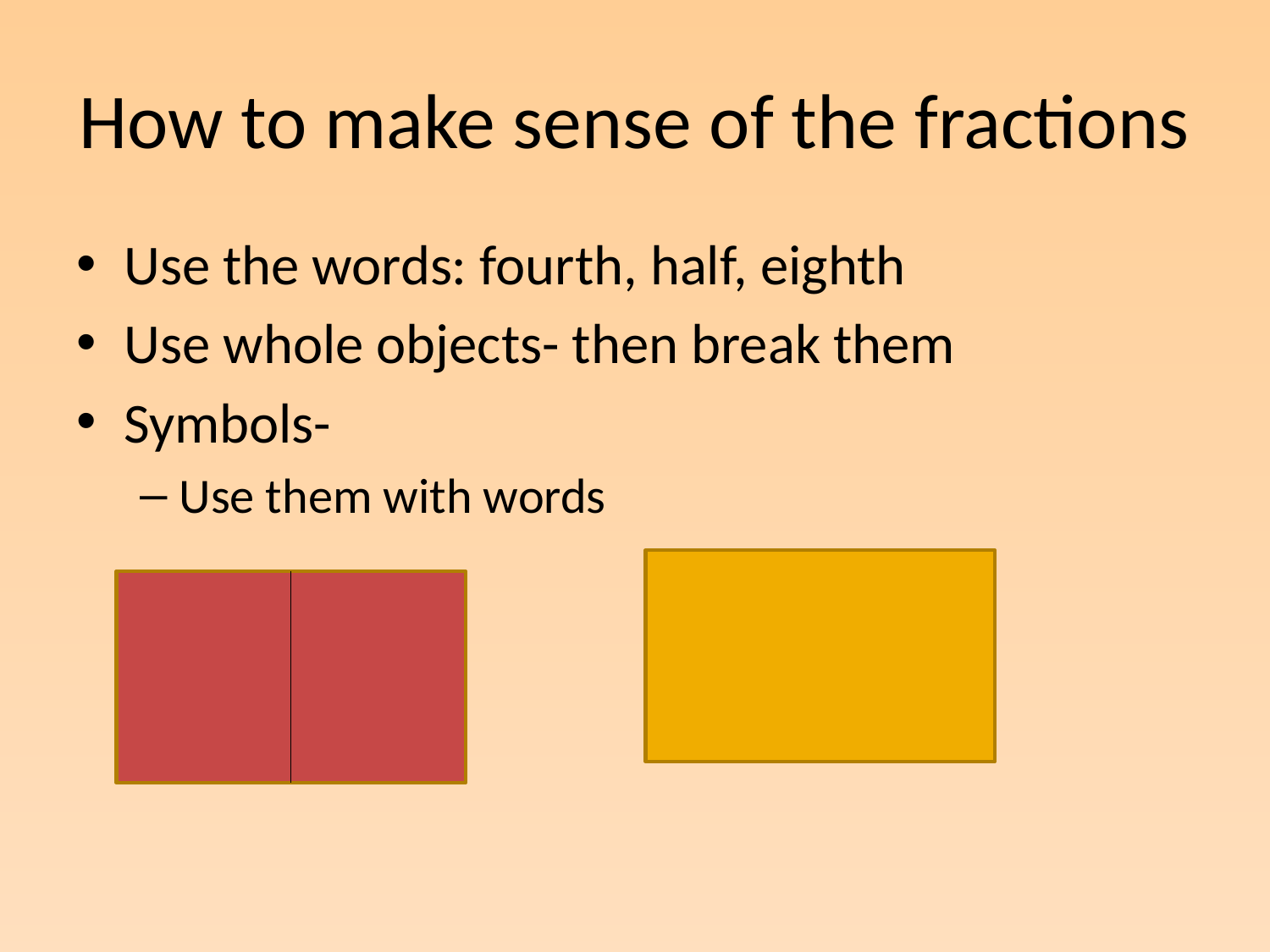

# How to make sense of the fractions
Use the words: fourth, half, eighth
Use whole objects- then break them
Symbols-
Use them with words